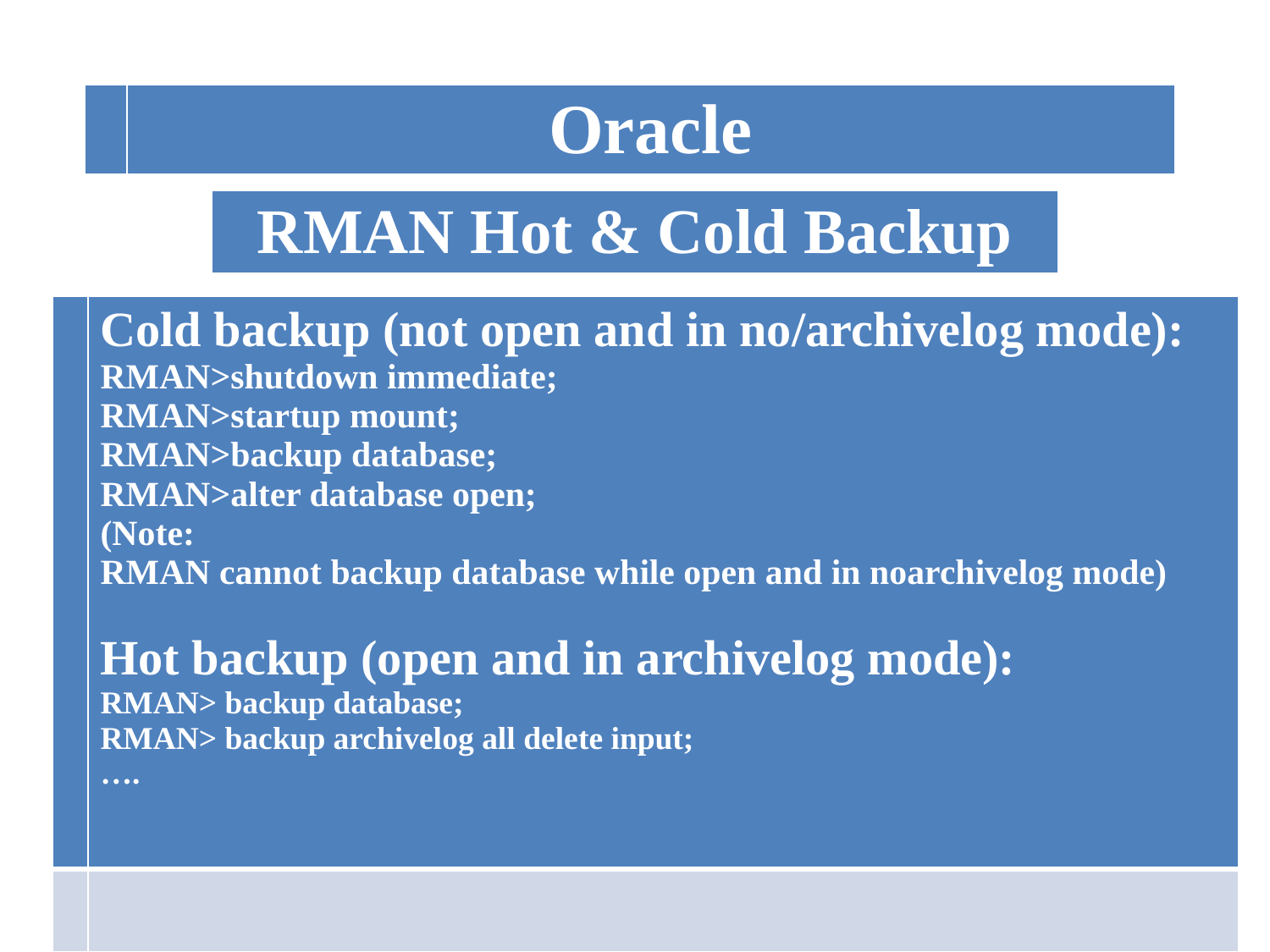

|  | Oracle |
| --- | --- |
| RMAN Hot & Cold Backup |
| --- |
|  | Cold backup (not open and in no/archivelog mode): RMAN>shutdown immediate; RMAN>startup mount; RMAN>backup database; RMAN>alter database open; (Note: RMAN cannot backup database while open and in noarchivelog mode) Hot backup (open and in archivelog mode): RMAN> backup database; RMAN> backup archivelog all delete input; …. |
| --- | --- |
|  |  |